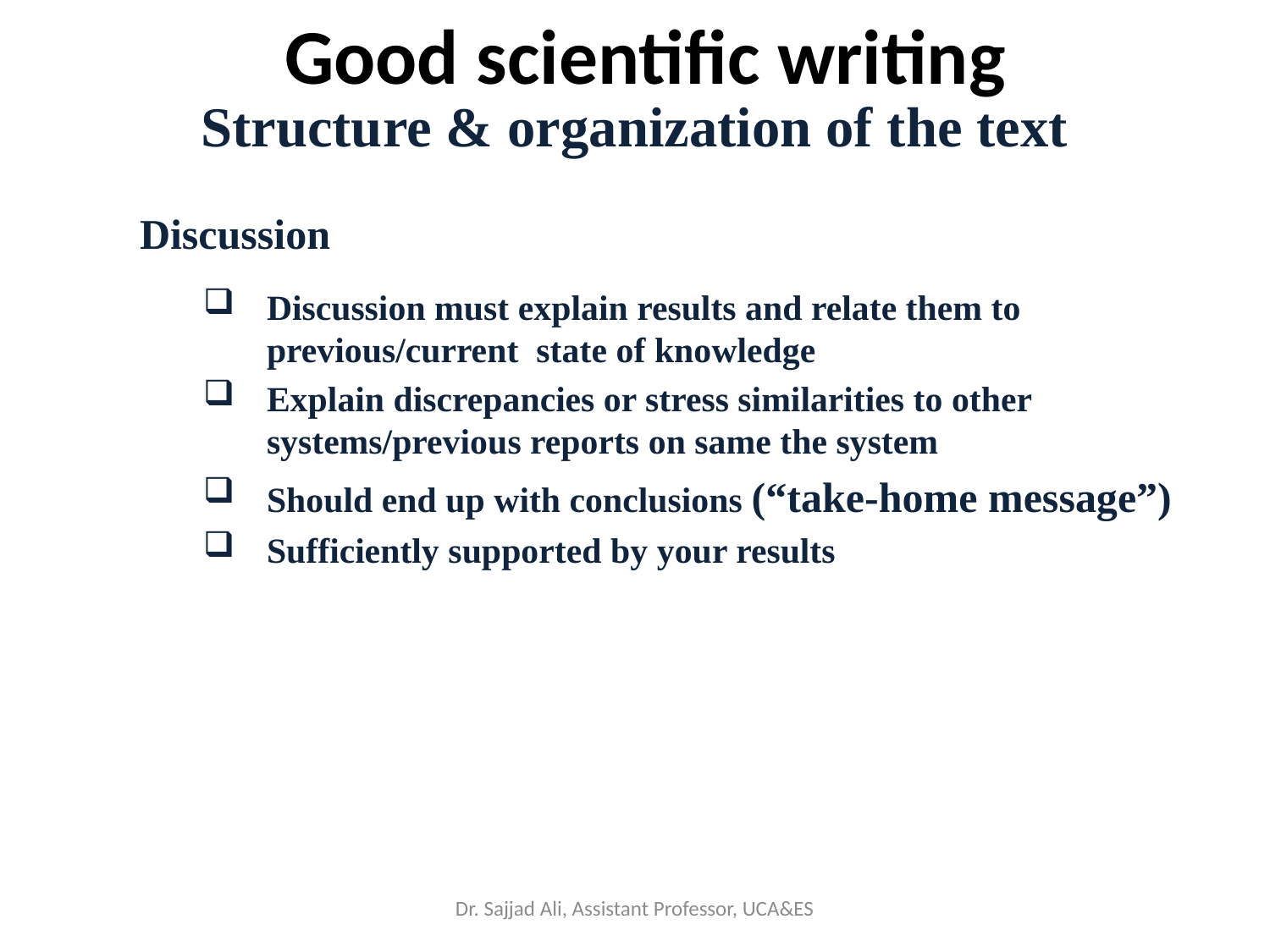

Good scientific writing
Structure & organization of the text
Discussion

Discussion must explain results and relate them to  previous/current  state of knowledge
Explain discrepancies or stress similarities to other systems/previous reports on same the system
Should end up with conclusions (“take-home message”)
Sufficiently supported by your results
Dr. Sajjad Ali, Assistant Professor, UCA&ES